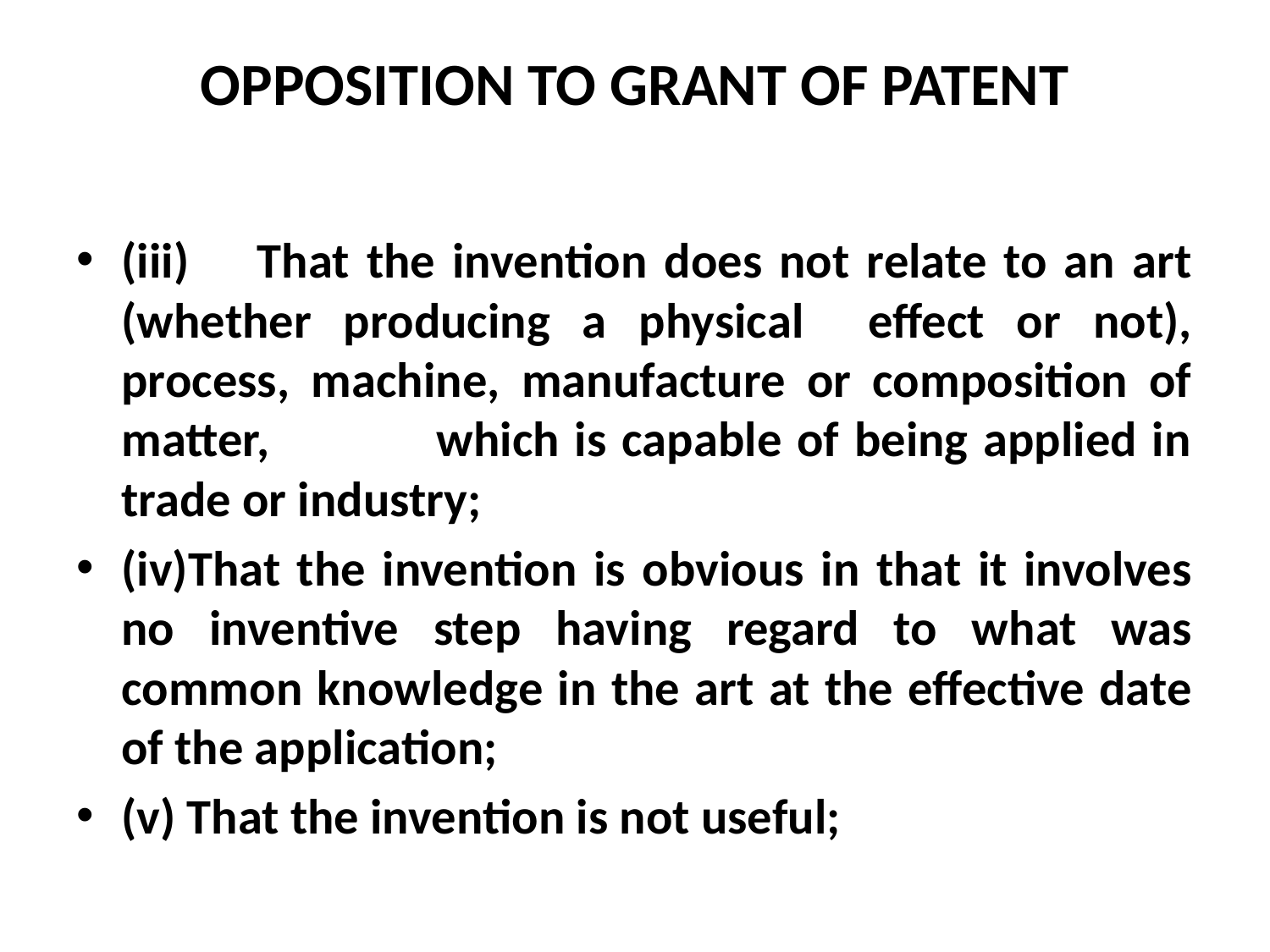

# OPPOSITION TO GRANT OF PATENT
(iii)    That the invention does not relate to an art (whether producing a physical  effect or not), process, machine, manufacture or composition of matter,           which is capable of being applied in trade or industry;
(iv)That the invention is obvious in that it involves no inventive step having regard to what was common knowledge in the art at the effective date of the application;
(v) That the invention is not useful;